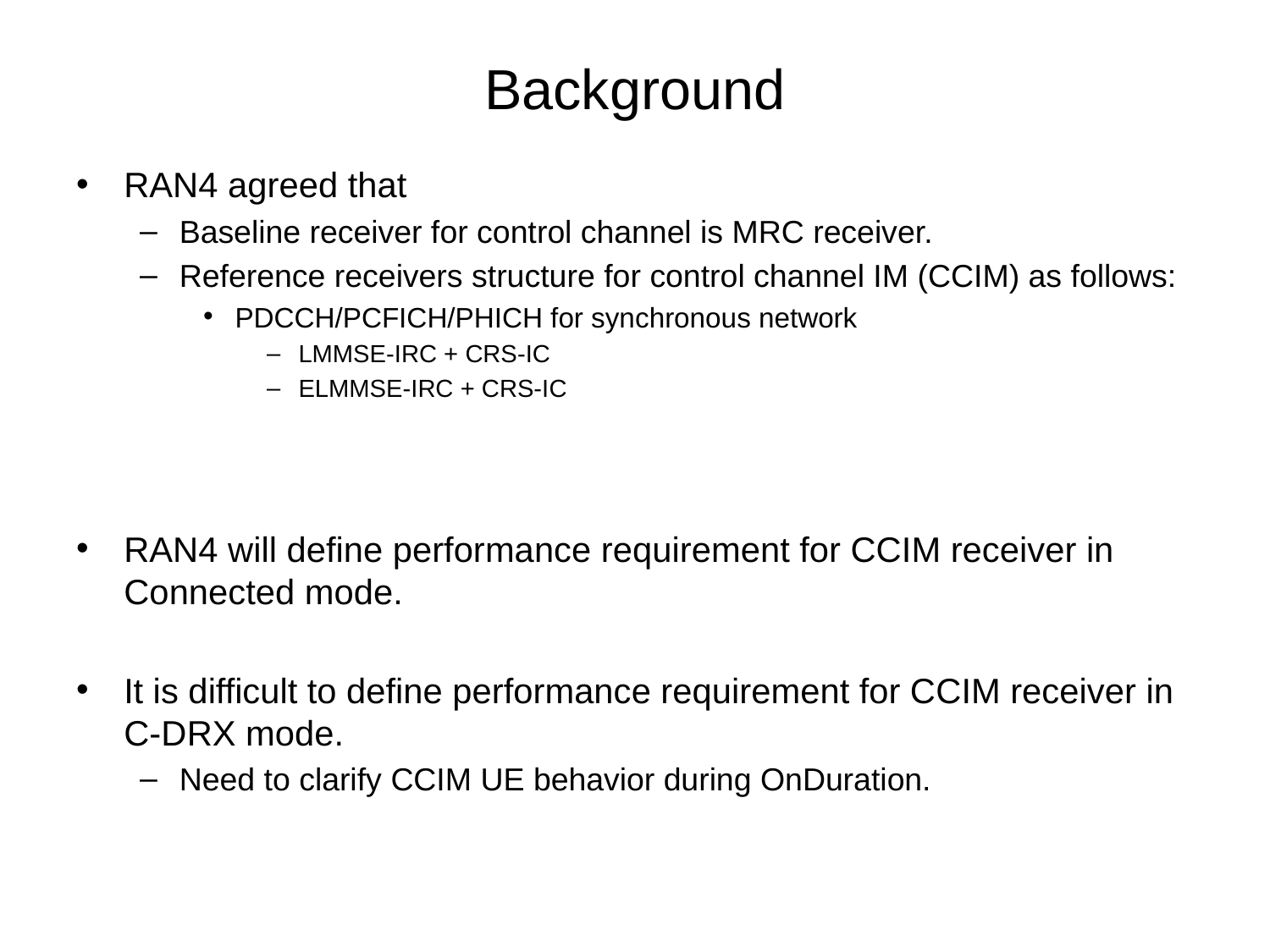

# Background
RAN4 agreed that
Baseline receiver for control channel is MRC receiver.
Reference receivers structure for control channel IM (CCIM) as follows:
PDCCH/PCFICH/PHICH for synchronous network
LMMSE-IRC + CRS-IC
ELMMSE-IRC + CRS-IC

RAN4 will define performance requirement for CCIM receiver in Connected mode.

It is difficult to define performance requirement for CCIM receiver in C-DRX mode.
Need to clarify CCIM UE behavior during OnDuration.